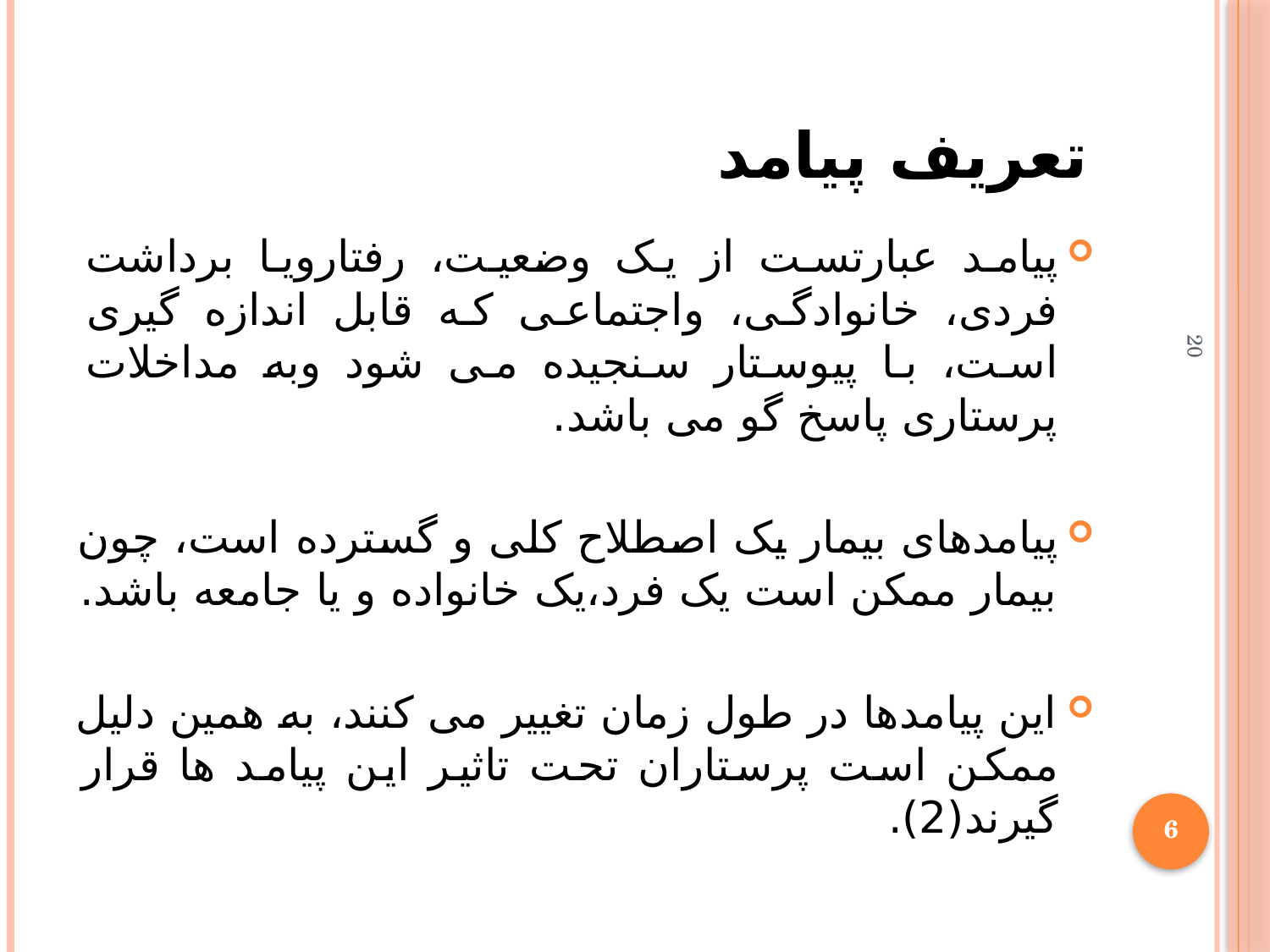

# تعریف پیامد
پیامد عبارتست از یک وضعیت، رفتارویا برداشت فردی، خانوادگی، واجتماعی که قابل اندازه گیری است، با پیوستار سنجیده می شود وبه مداخلات پرستاری پاسخ گو می باشد.

پیامدهای بیمار یک اصطلاح کلی و گسترده است، چون بیمار ممکن است یک فرد،یک خانواده و یا جامعه باشد.

این پیامدها در طول زمان تغییر می کنند، به همین دلیل ممکن است پرستاران تحت تاثیر این پیامد ها قرار گیرند(2).
20
6